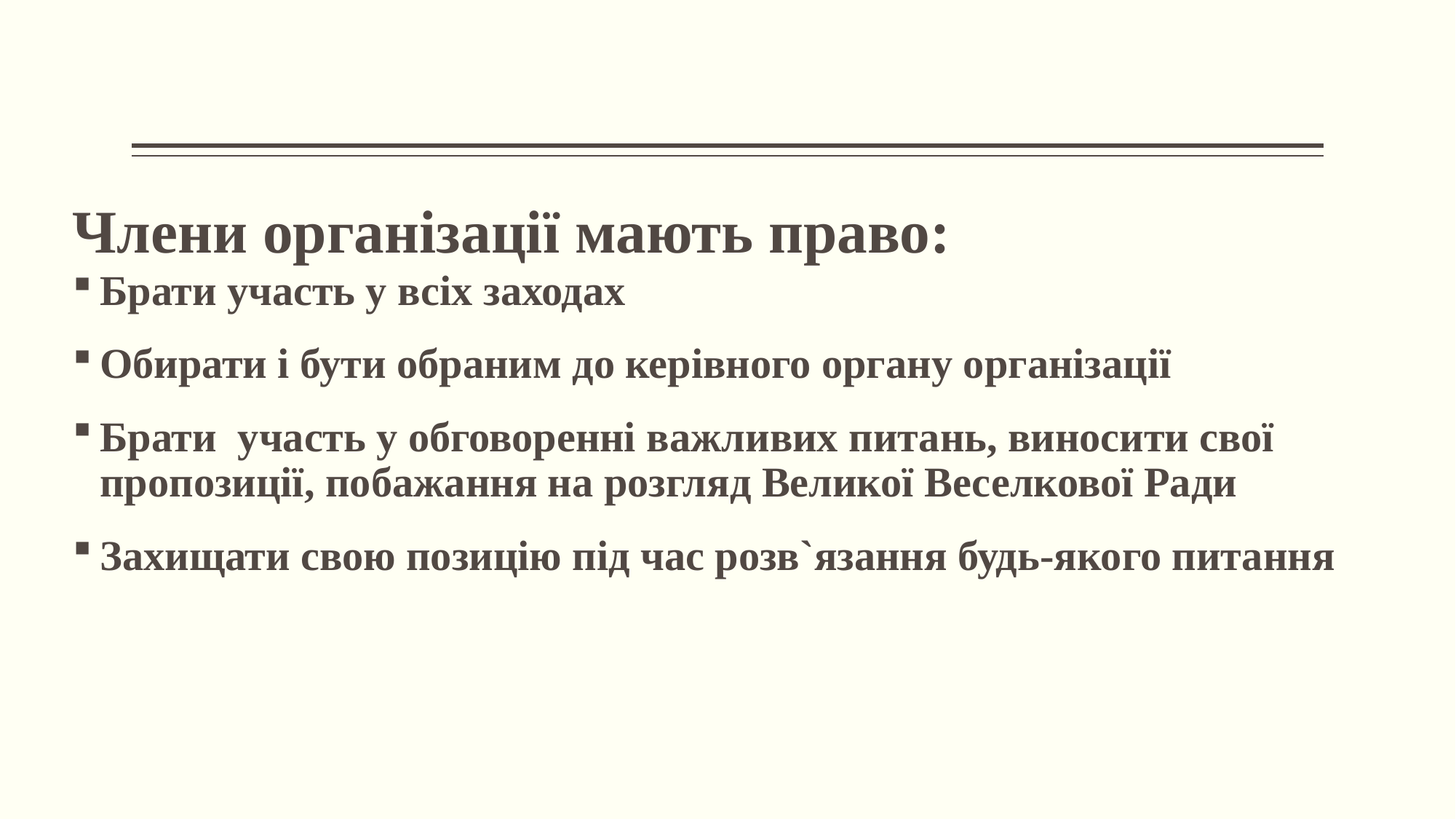

# Члени організації мають право:
Брати участь у всіх заходах
Обирати і бути обраним до керівного органу організації
Брати  участь у обговоренні важливих питань, виносити свої пропозиції, побажання на розгляд Великої Веселкової Ради
Захищати свою позицію під час розв`язання будь-якого питання